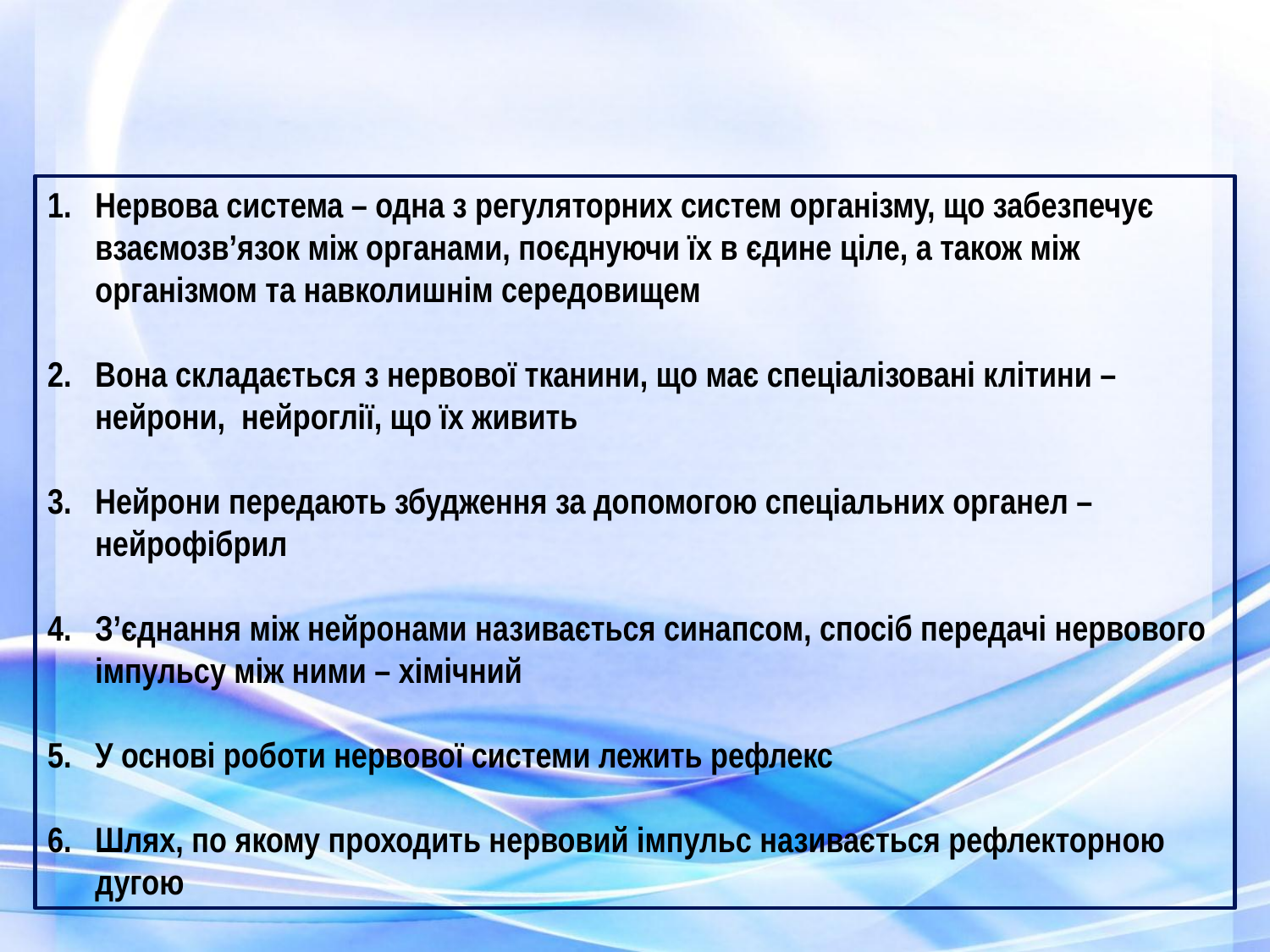

Висновки
Нервова система – одна з регуляторних систем організму, що забезпечує взаємозв’язок між органами, поєднуючи їх в єдине ціле, а також між організмом та навколишнім середовищем

Вона складається з нервової тканини, що має спеціалізовані клітини – нейрони,  нейроглії, що їх живить

Нейрони передають збудження за допомогою спеціальних органел – нейрофібрил

З’єднання між нейронами називається синапсом, спосіб передачі нервового імпульсу між ними – хімічний

У основі роботи нервової системи лежить рефлекс

Шлях, по якому проходить нервовий імпульс називається рефлекторною дугою